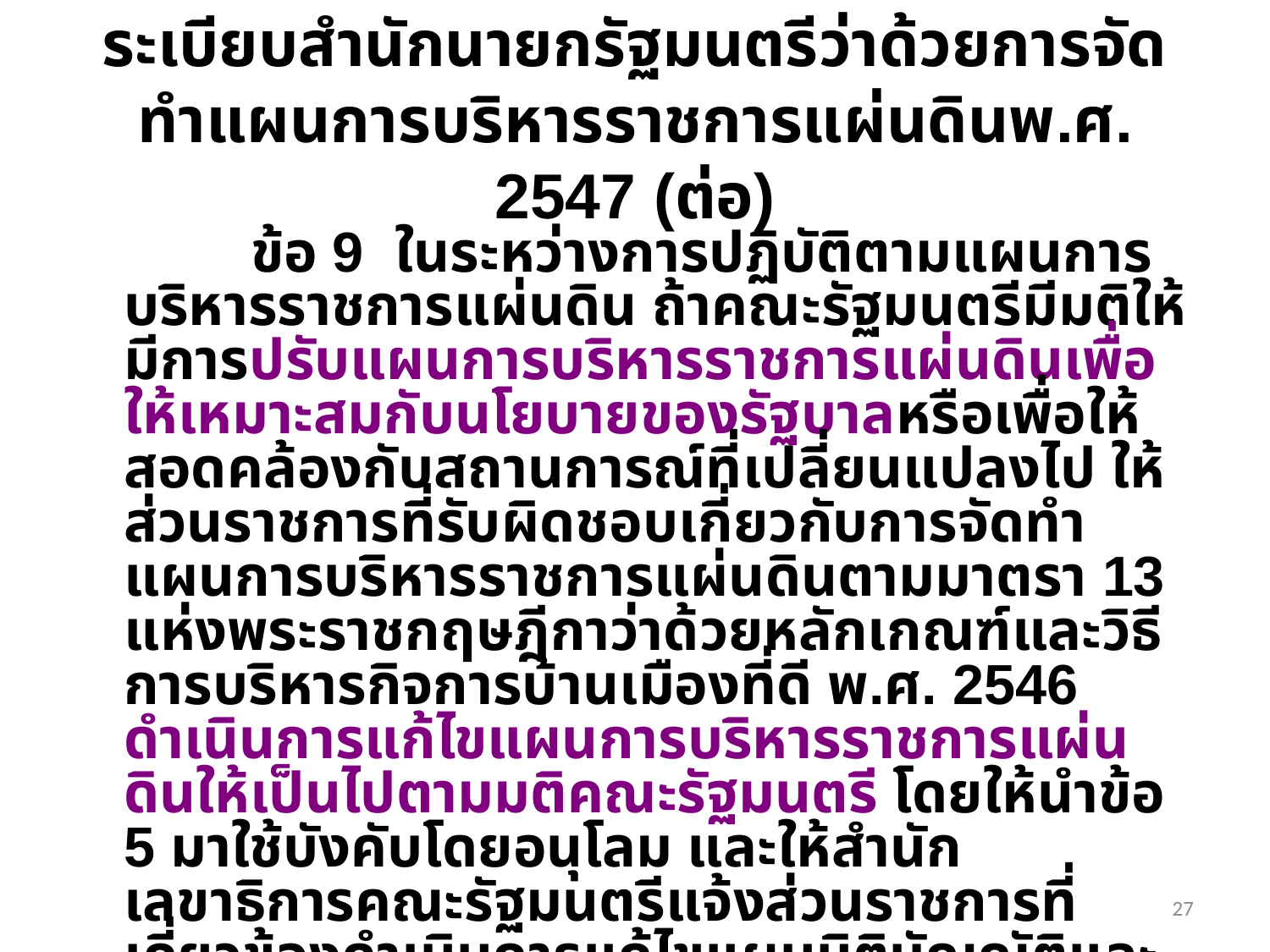

# ระเบียบสำนักนายกรัฐมนตรีว่าด้วยการจัดทำแผนการบริหารราชการแผ่นดินพ.ศ. 2547 (ต่อ)
		ข้อ 9  ในระหว่างการปฏิบัติตามแผนการบริหารราชการแผ่นดิน ถ้าคณะรัฐมนตรีมีมติให้มีการปรับแผนการบริหารราชการแผ่นดินเพื่อให้เหมาะสมกับนโยบายของรัฐบาลหรือเพื่อให้สอดคล้องกับสถานการณ์ที่เปลี่ยนแปลงไป ให้ส่วนราชการที่รับผิดชอบเกี่ยวกับการจัดทำแผนการบริหารราชการแผ่นดินตามมาตรา 13 แห่งพระราชกฤษฎีกาว่าด้วยหลักเกณฑ์และวิธีการบริหารกิจการบ้านเมืองที่ดี พ.ศ. 2546 ดำเนินการแก้ไขแผนการบริหารราชการแผ่นดินให้เป็นไปตามมติคณะรัฐมนตรี โดยให้นำข้อ 5 มาใช้บังคับโดยอนุโลม และให้สำนักเลขาธิการคณะรัฐมนตรีแจ้งส่วนราชการที่เกี่ยวข้องดำเนินการแก้ไขแผนนิติบัญญัติและแผนปฏิบัติราชการให้สอดคล้องกับแผนการบริหารราชการแผ่นดินที่แก้ไขด้วย
27